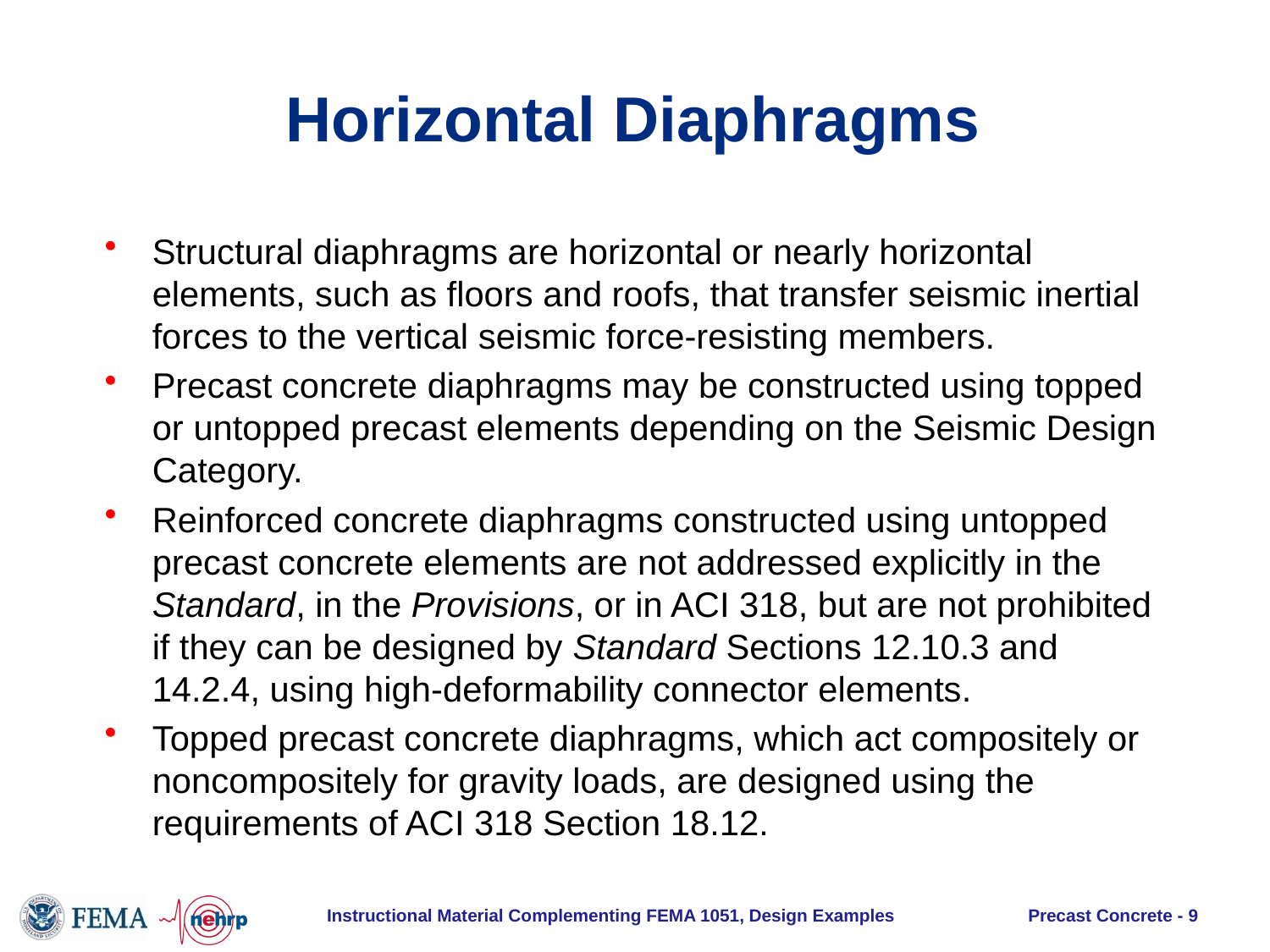

# Horizontal Diaphragms
Structural diaphragms are horizontal or nearly horizontal elements, such as floors and roofs, that transfer seismic inertial forces to the vertical seismic force-resisting members.
Precast concrete diaphragms may be constructed using topped or untopped precast elements depending on the Seismic Design Category.
Reinforced concrete diaphragms constructed using untopped precast concrete elements are not addressed explicitly in the Standard, in the Provisions, or in ACI 318, but are not prohibited if they can be designed by Standard Sections 12.10.3 and 14.2.4, using high-deformability connector elements.
Topped precast concrete diaphragms, which act compositely or noncompositely for gravity loads, are designed using the requirements of ACI 318 Section 18.12.